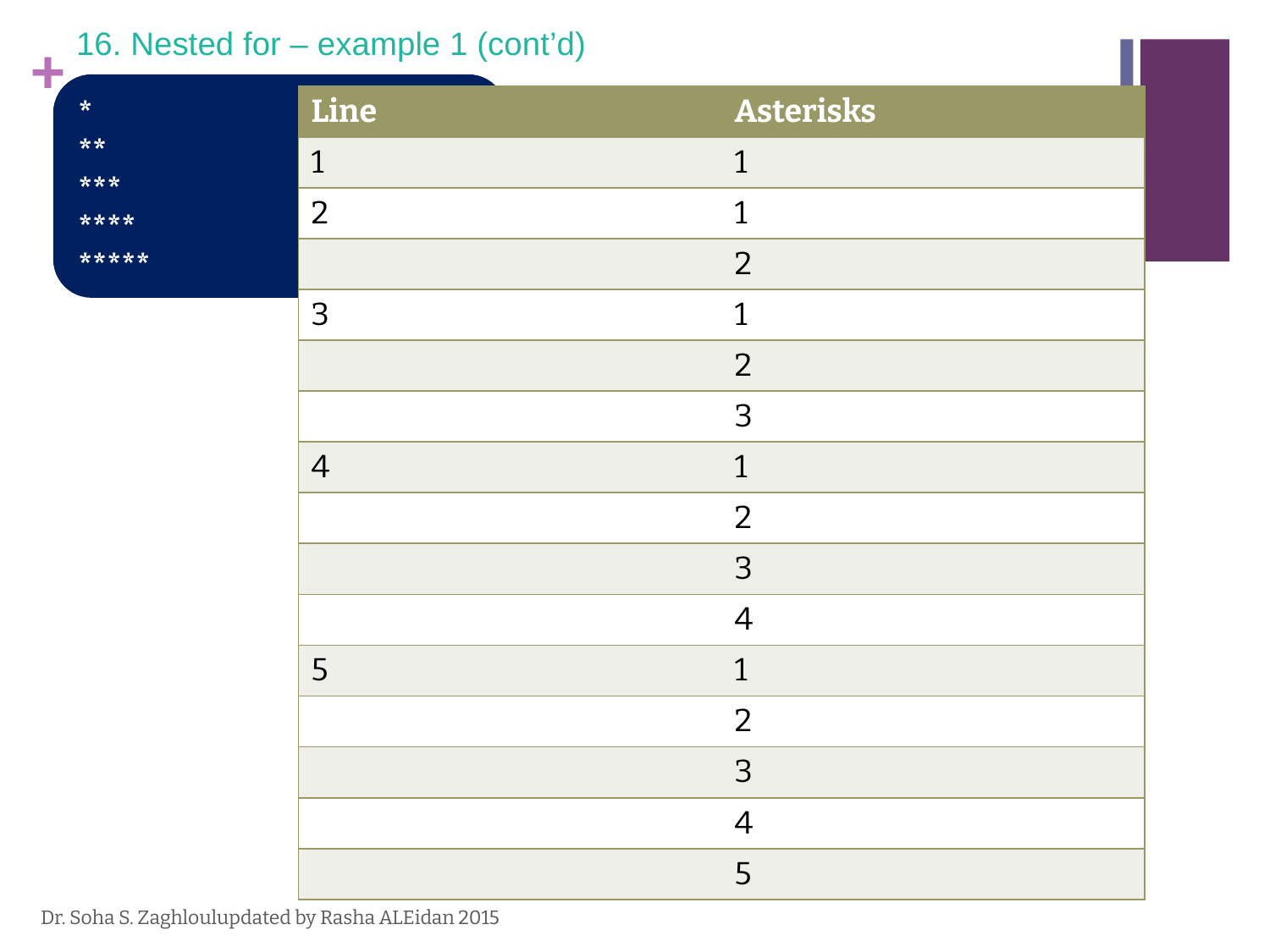

# 16. Nested for – example 1 (cont’d)

*
**
***
****
*****
| Line | Asterisks |
| --- | --- |
| 1 | 1 |
| 2 | 1 |
|  | 2 |
| 3 | 1 |
|  | 2 |
|  | 3 |
| 4 | 1 |
|  | 2 |
|  | 3 |
|  | 4 |
| 5 | 1 |
|  | 2 |
|  | 3 |
|  | 4 |
|  | 5 |
Dr. Soha S. Zaghloul			updated by Rasha ALEidan 2015